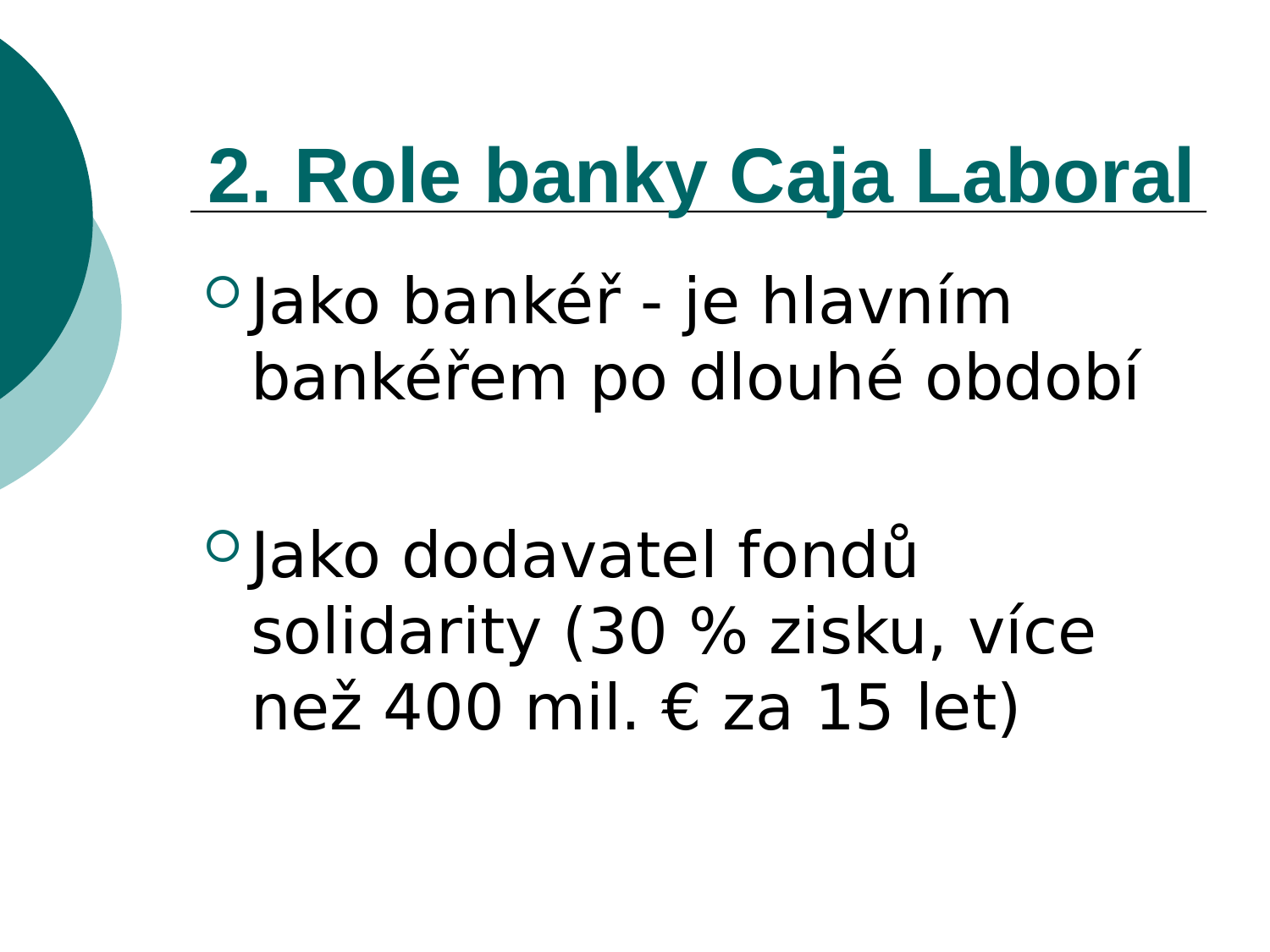

# 2. Role banky Caja Laboral
Jako bankéř - je hlavním bankéřem po dlouhé období

Jako dodavatel fondů solidarity (30 % zisku, více než 400 mil. € za 15 let)